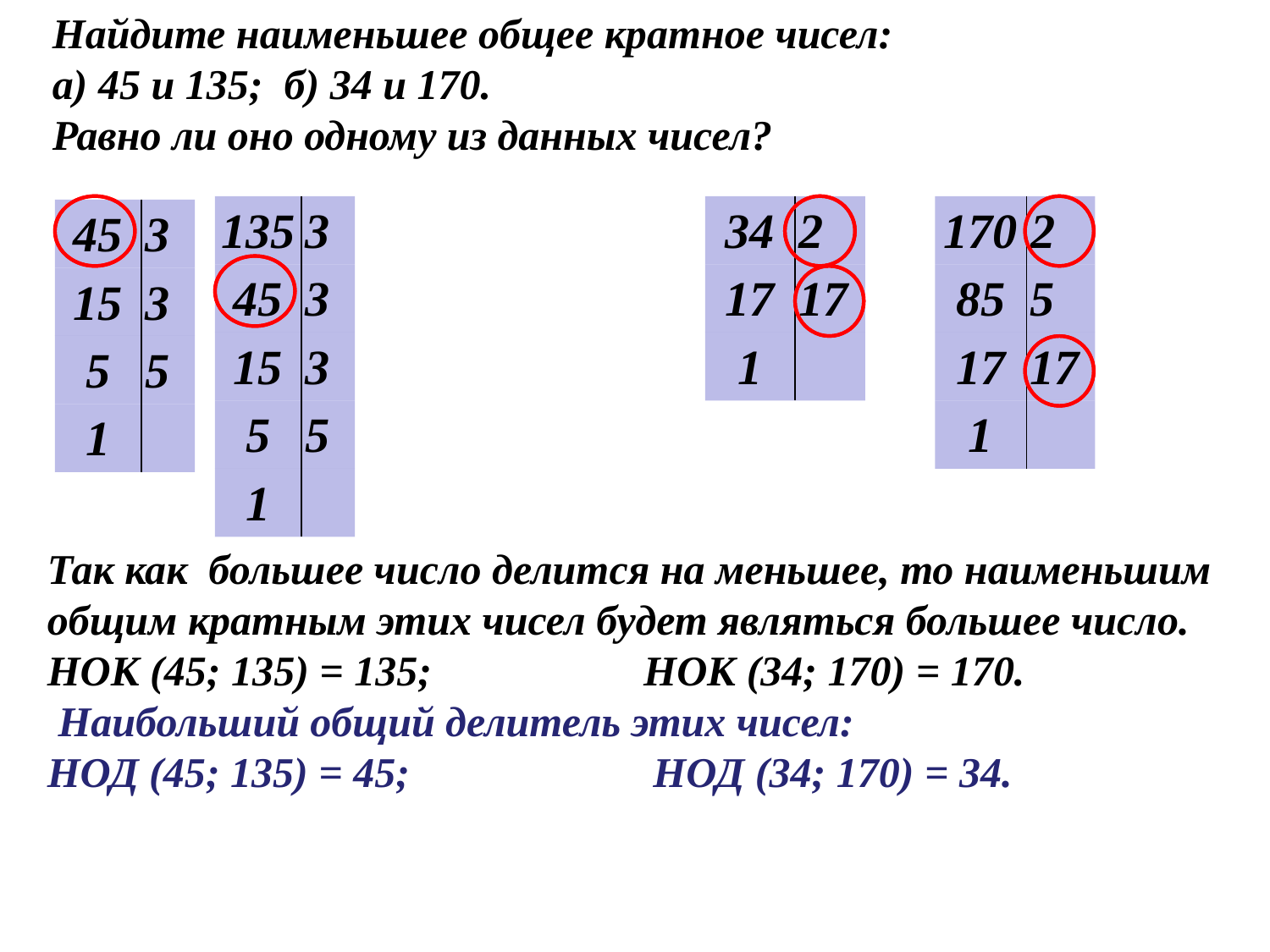

Найдите наименьшее общее кратное чисел:
а) 45 и 135;  б) 34 и 170.
Равно ли оно одному из данных чисел?

| 135 | 3 |
| --- | --- |
| 45 | 3 |
| 15 | 3 |
| 5 | 5 |
| 1 |  |
| 34 | 2 |
| --- | --- |
| 17 | 17 |
| 1 |  |

| 170 | 2 |
| --- | --- |
| 85 | 5 |
| 17 | 17 |
| 1 |  |

| 45 | 3 |
| --- | --- |
| 15 | 3 |
| 5 | 5 |
| 1 |  |

Так как  большее число делится на меньшее, то наименьшим
общим кратным этих чисел будет являться большее число.
НОК (45; 135) = 135;                    НОК (34; 170) = 170.
 Наибольший общий делитель этих чисел:
НОД (45; 135) = 45;                       НОД (34; 170) = 34.